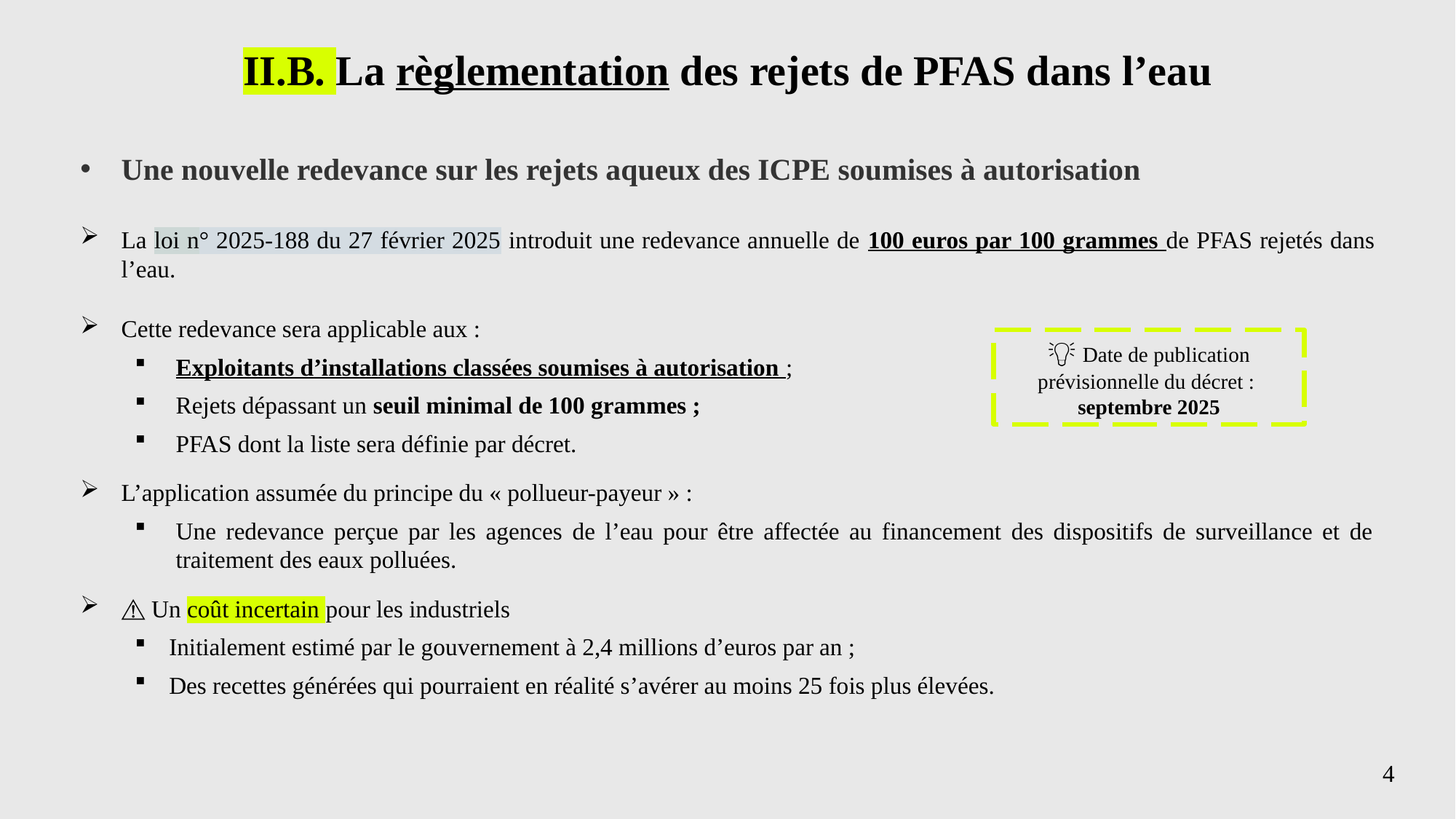

II.B. La règlementation des rejets de PFAS dans l’eau
Une nouvelle redevance sur les rejets aqueux des ICPE soumises à autorisation

La loi n° 2025-188 du 27 février 2025 introduit une redevance annuelle de 100 euros par 100 grammes de PFAS rejetés dans l’eau.

Cette redevance sera applicable aux :
Exploitants d’installations classées soumises à autorisation ;
Rejets dépassant un seuil minimal de 100 grammes ;
PFAS dont la liste sera définie par décret.

L’application assumée du principe du « pollueur-payeur » :
Une redevance perçue par les agences de l’eau pour être affectée au financement des dispositifs de surveillance et de traitement des eaux polluées.

⚠️ Un coût incertain pour les industriels
Initialement estimé par le gouvernement à 2,4 millions d’euros par an ;
Des recettes générées qui pourraient en réalité s’avérer au moins 25 fois plus élevées.
💡 Date de publication prévisionnelle du décret :
septembre 2025
4